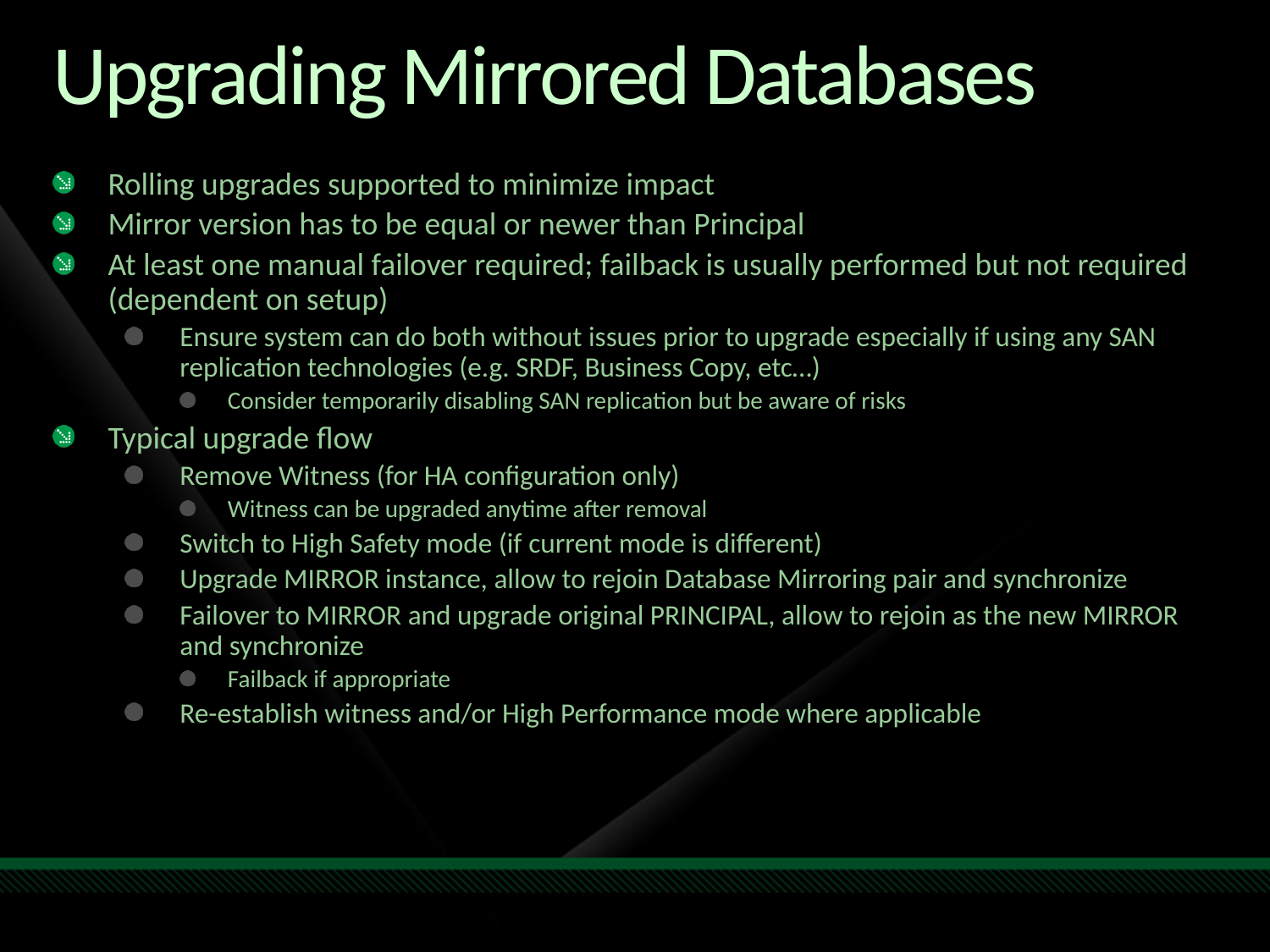

# Upgrading Mirrored Databases
Rolling upgrades supported to minimize impact
Mirror version has to be equal or newer than Principal
At least one manual failover required; failback is usually performed but not required (dependent on setup)
Ensure system can do both without issues prior to upgrade especially if using any SAN replication technologies (e.g. SRDF, Business Copy, etc…)
Consider temporarily disabling SAN replication but be aware of risks
Typical upgrade flow
Remove Witness (for HA configuration only)
Witness can be upgraded anytime after removal
Switch to High Safety mode (if current mode is different)
Upgrade MIRROR instance, allow to rejoin Database Mirroring pair and synchronize
Failover to MIRROR and upgrade original PRINCIPAL, allow to rejoin as the new MIRROR and synchronize
Failback if appropriate
Re-establish witness and/or High Performance mode where applicable